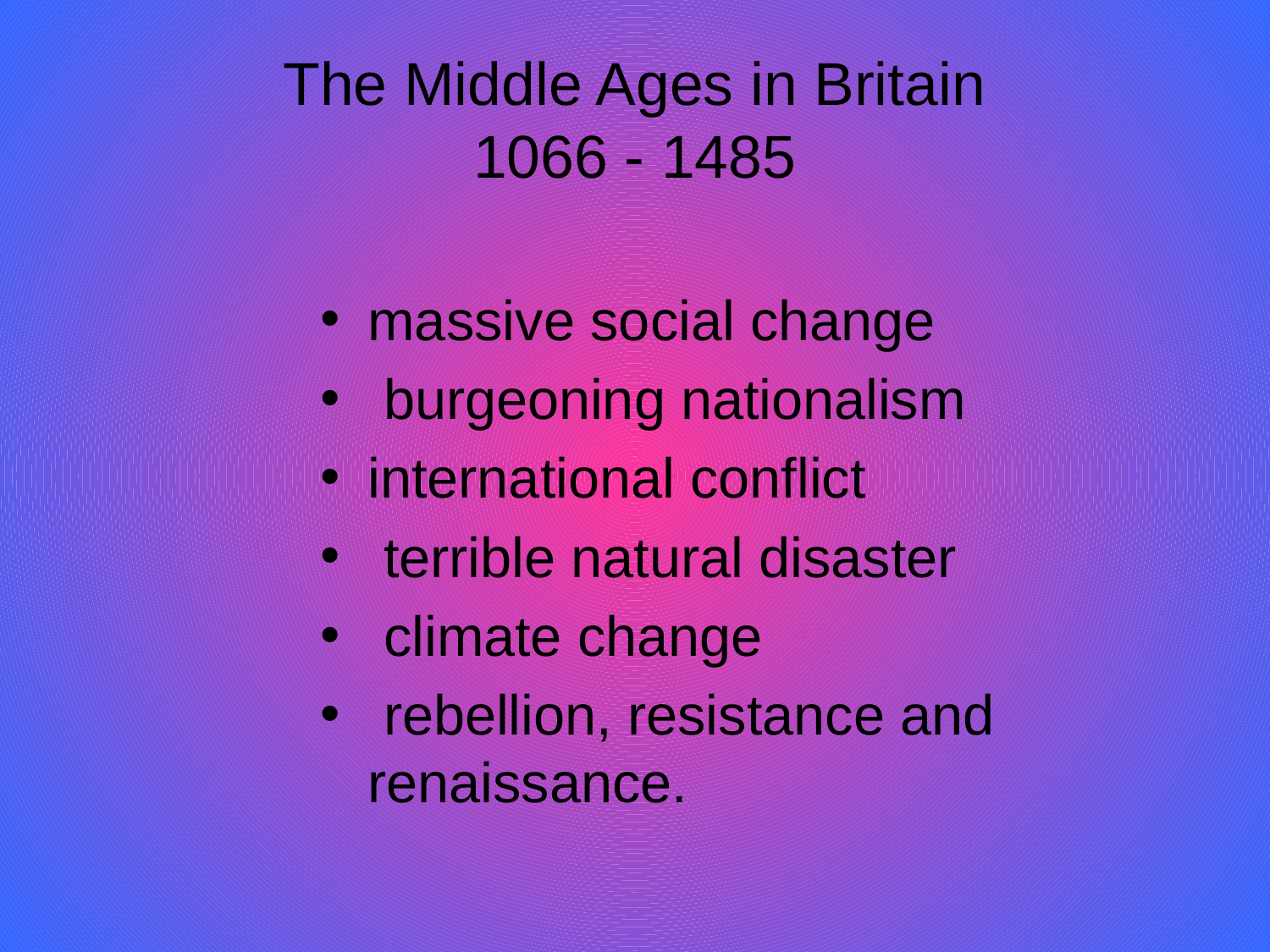

# The Middle Ages in Britain 1066 - 1485
massive social change
 burgeoning nationalism
international conflict
 terrible natural disaster
 climate change
 rebellion, resistance and renaissance.